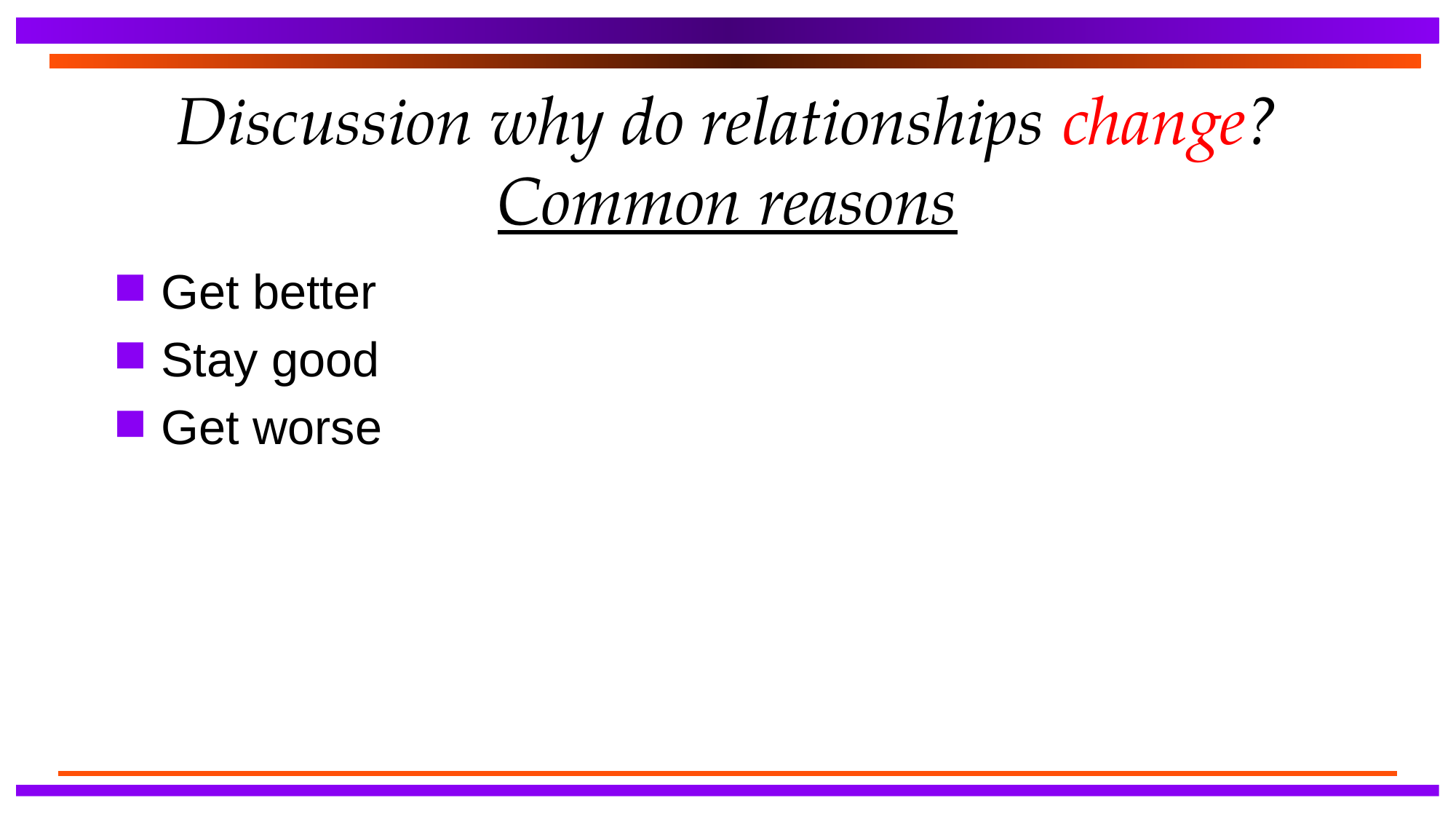

# Discussion why do relationships change? Common reasons
Get better
Stay good
Get worse